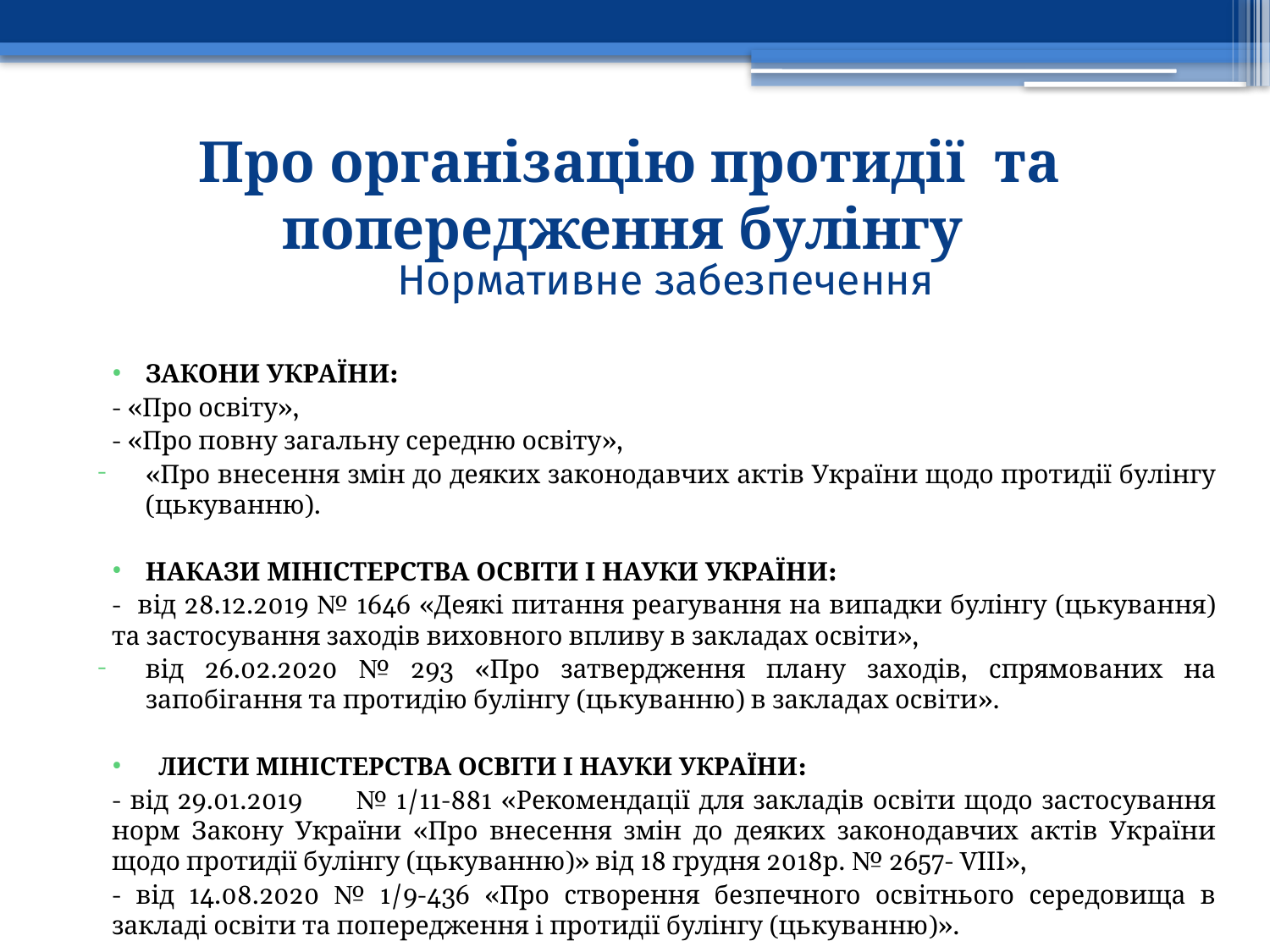

Про організацію протидії  та попередження булінгу
# Нормативне забезпечення
ЗАКОНИ УКРАЇНИ:
- «Про освіту»,
- «Про повну загальну середню освіту»,
«Про внесення змін до деяких законодавчих актів України щодо протидії булінгу (цькуванню).

НАКАЗИ МІНІСТЕРСТВА ОСВІТИ І НАУКИ УКРАЇНИ:
-  від 28.12.2019 № 1646 «Деякі питання реагування на випадки булінгу (цькування) та застосування заходів виховного впливу в закладах освіти»,
від 26.02.2020 № 293 «Про затвердження плану заходів, спрямованих на запобігання та протидію булінгу (цькуванню) в закладах освіти».

  ЛИСТИ МІНІСТЕРСТВА ОСВІТИ І НАУКИ УКРАЇНИ:
- від 29.01.2019      № 1/11-881 «Рекомендації для закладів освіти щодо застосування норм Закону України «Про внесення змін до деяких законодавчих актів України щодо протидії булінгу (цькуванню)» від 18 грудня 2018р. № 2657- VІІІ»,
- від 14.08.2020 № 1/9-436 «Про створення безпечного освітнього середовища в закладі освіти та попередження і протидії булінгу (цькуванню)».